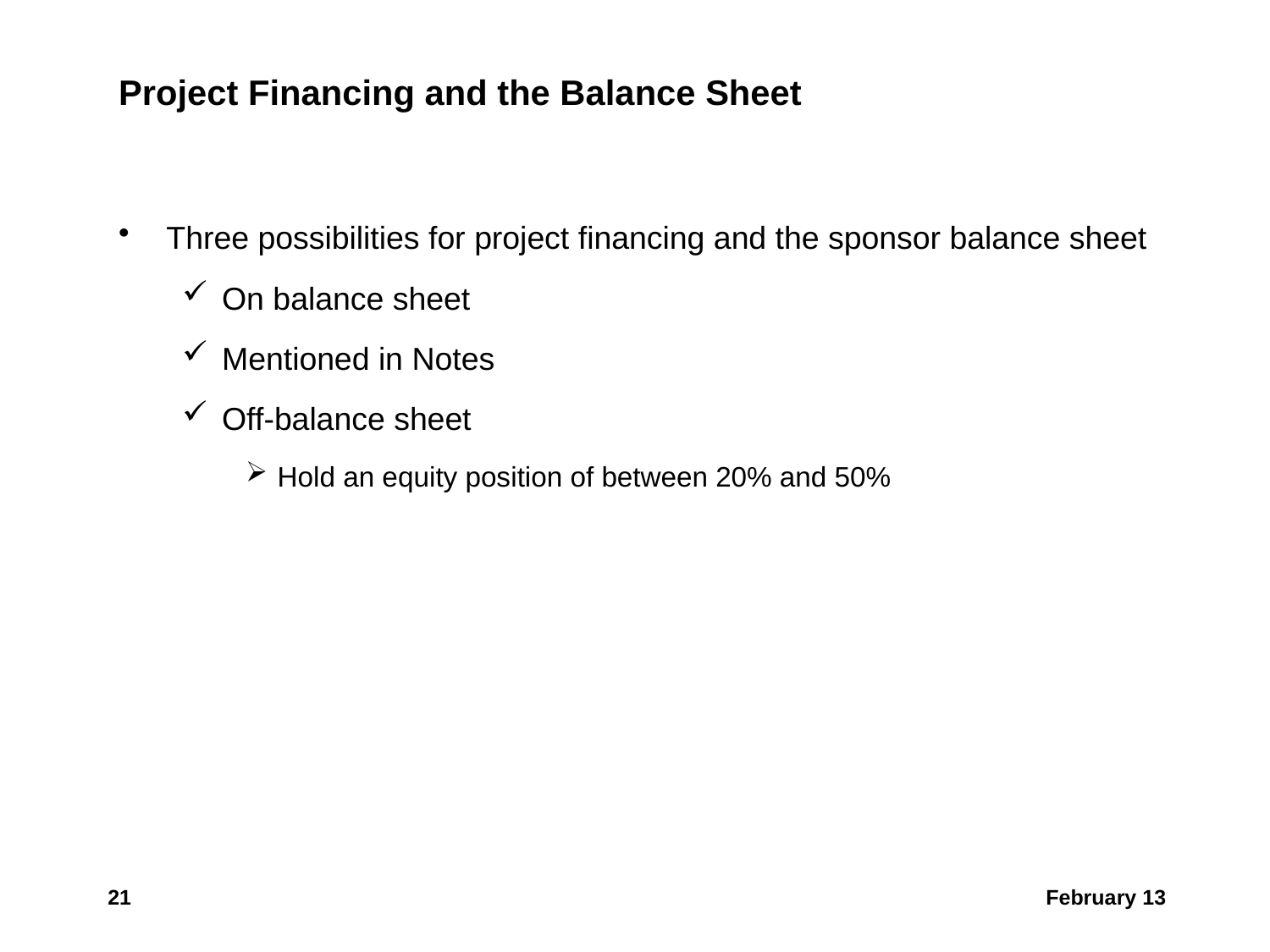

# Project Financing and the Balance Sheet
Three possibilities for project financing and the sponsor balance sheet
On balance sheet
Mentioned in Notes
Off-balance sheet
Hold an equity position of between 20% and 50%